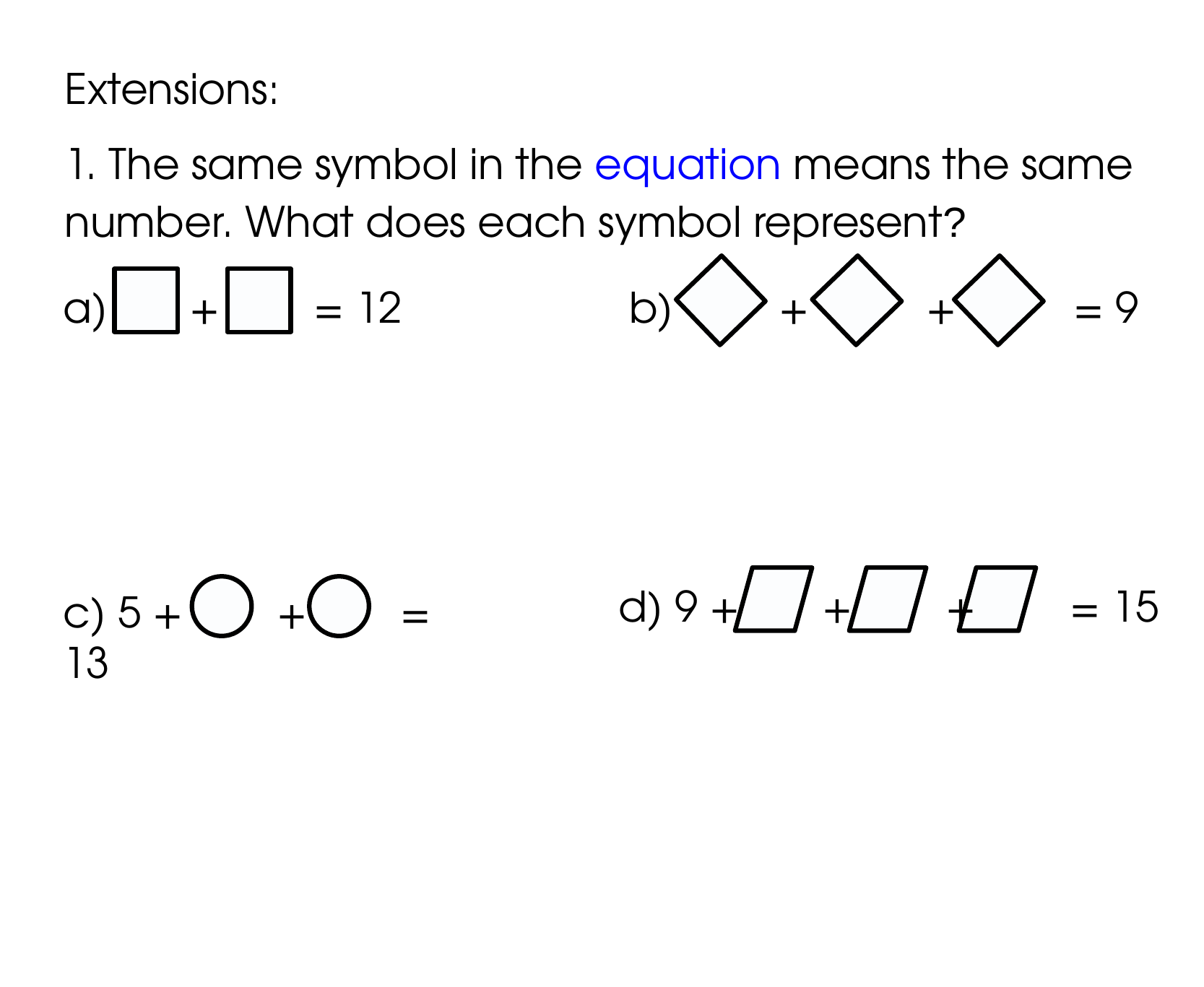

Extensions:
1. The same symbol in the equation means the same number. What does each symbol represent?

a)       +        = 12

b)         +          +          = 9

d) 9 +       +        +        = 15

c) 5 +        +        = 13